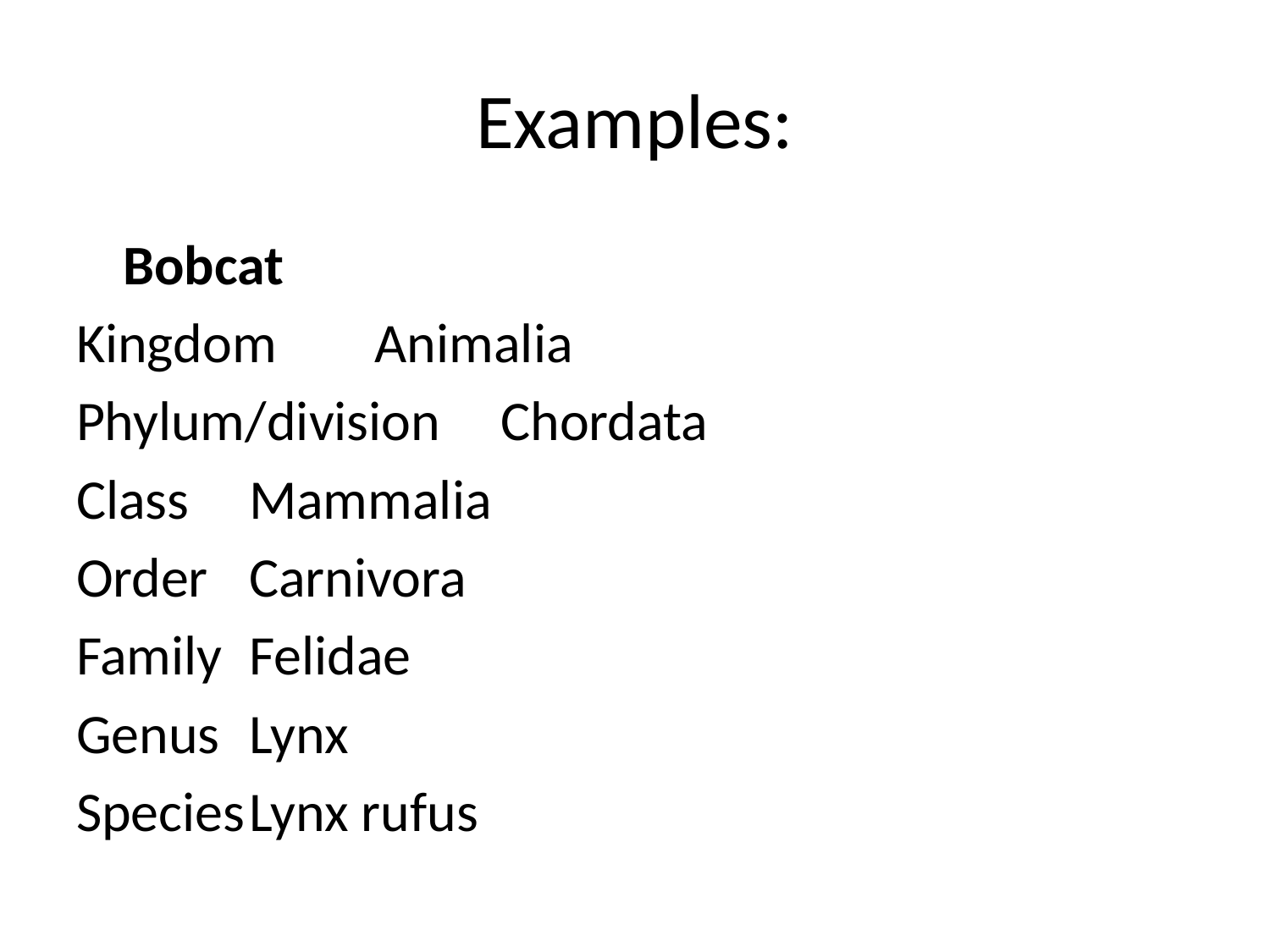

# Examples:
						Bobcat
Kingdom				Animalia
Phylum/division			Chordata
Class					Mammalia
Order				Carnivora
Family				Felidae
Genus				Lynx
Species				Lynx rufus